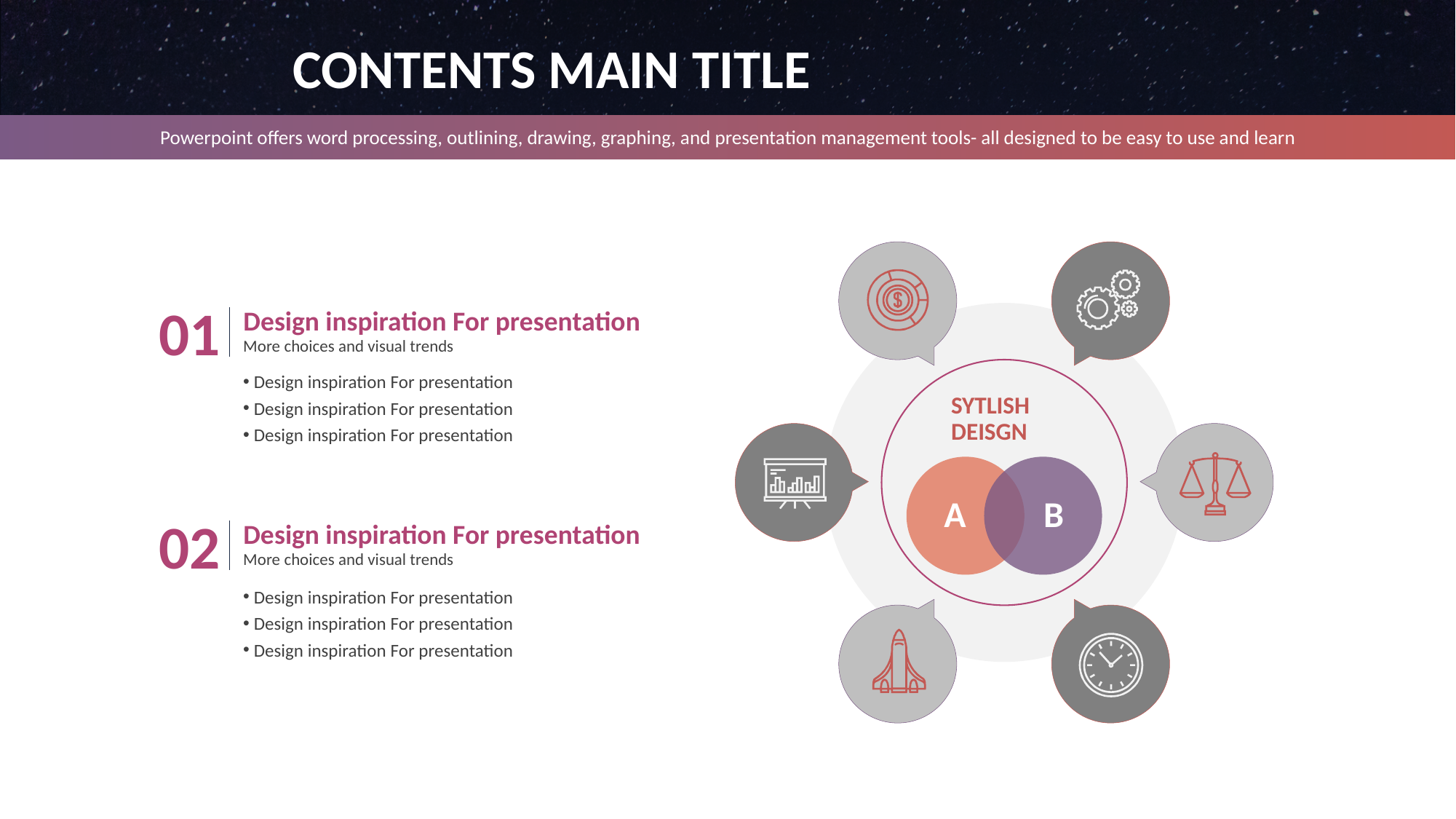

CONTENTS MAIN TITLE
Powerpoint offers word processing, outlining, drawing, graphing, and presentation management tools- all designed to be easy to use and learn

01
Design inspiration For presentation
More choices and visual trends
Design inspiration For presentation
Design inspiration For presentation
Design inspiration For presentation

SYTLISH
DEISGN

A
B

02
Design inspiration For presentation
More choices and visual trends
Design inspiration For presentation
Design inspiration For presentation
Design inspiration For presentation